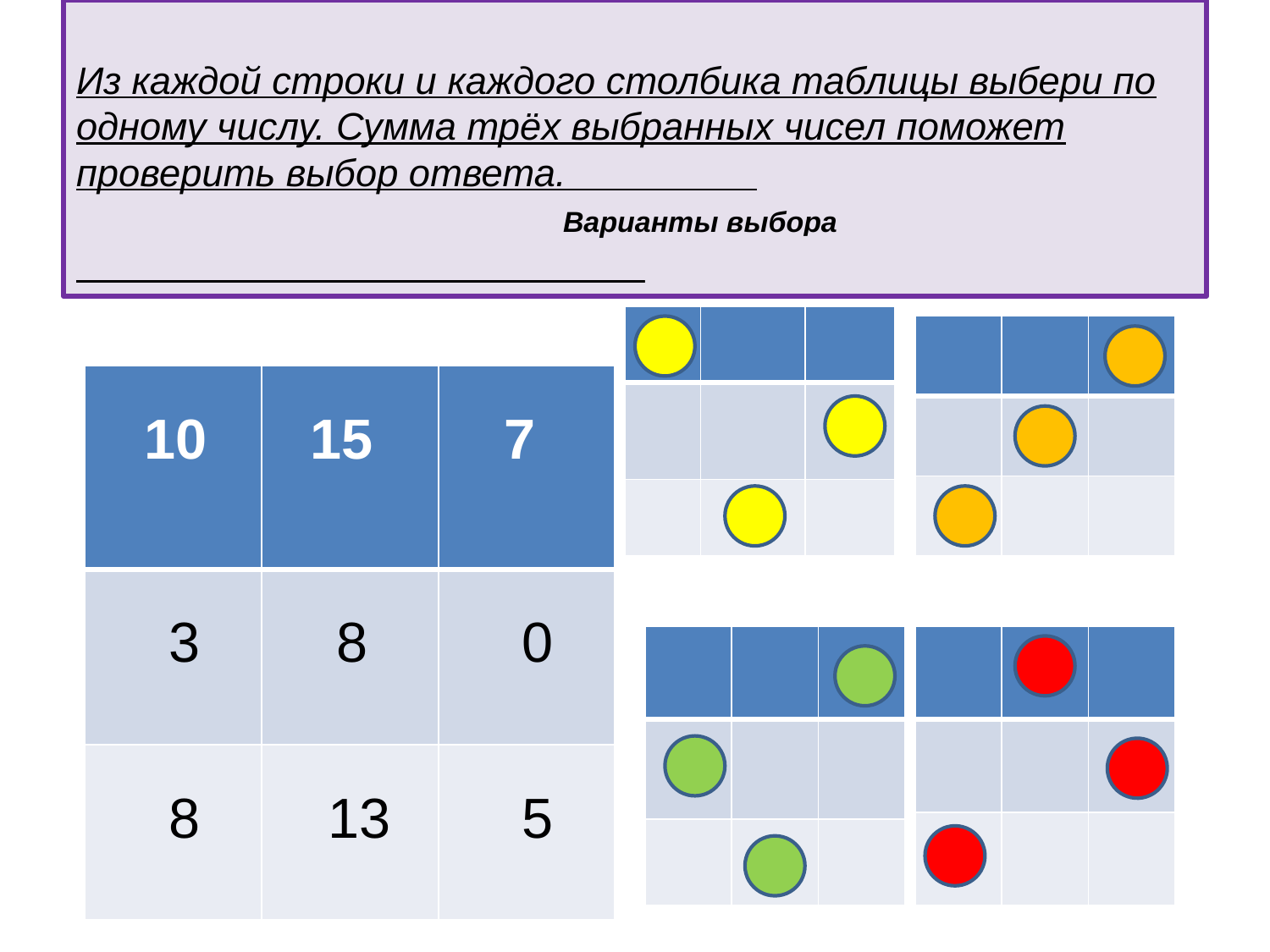

# Из каждой строки и каждого столбика таблицы выбери по одному числу. Сумма трёх выбранных чисел поможет проверить выбор ответа. Варианты выбора

|  |  |  |
| --- | --- | --- |
|  |  |  |
|  |  |  |

|  |  |  |
| --- | --- | --- |
|  |  |  |
|  |  |  |

| 10 | 15 | 7 |
| --- | --- | --- |
| 3 | 8 | 0 |
| 8 | 13 | 5 |

|  |  |  |
| --- | --- | --- |
|  |  |  |
|  |  |  |
|  |  |  |
| --- | --- | --- |
|  |  |  |
|  |  |  |